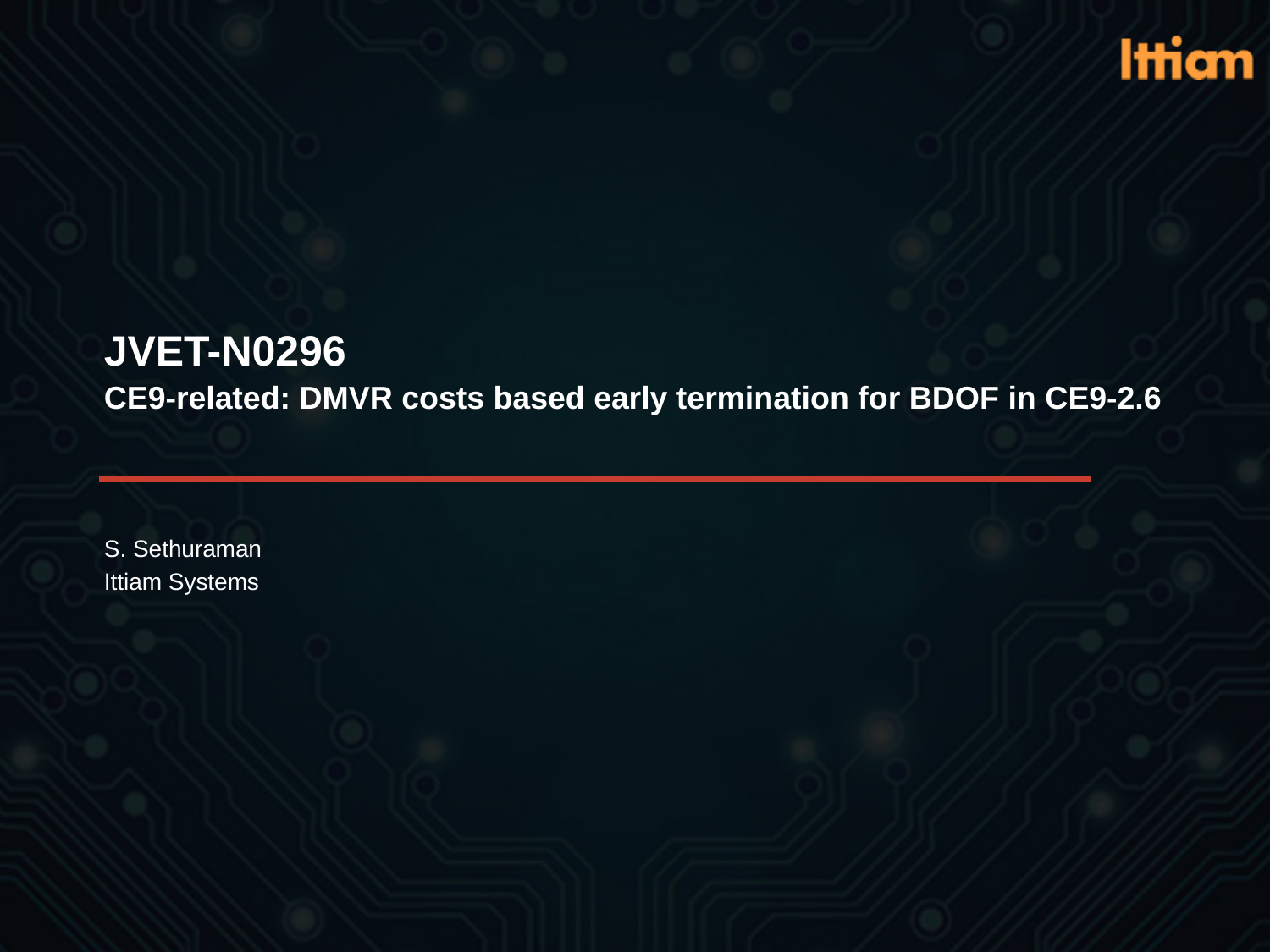

# JVET-N0296 CE9-related: DMVR costs based early termination for BDOF in CE9-2.6
S. Sethuraman
Ittiam Systems